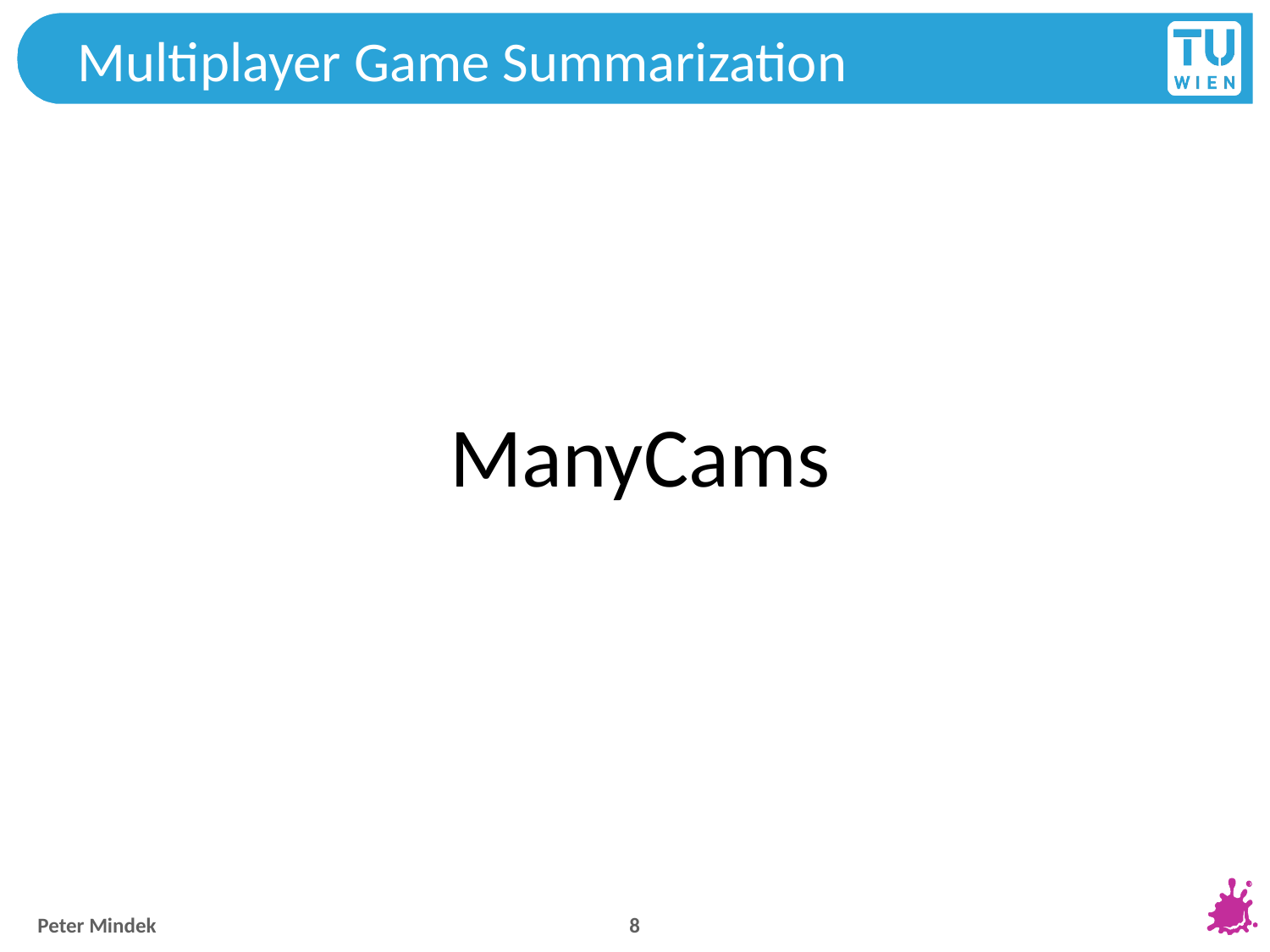

# Multiplayer Game Summarization
ManyCams
8
Peter Mindek